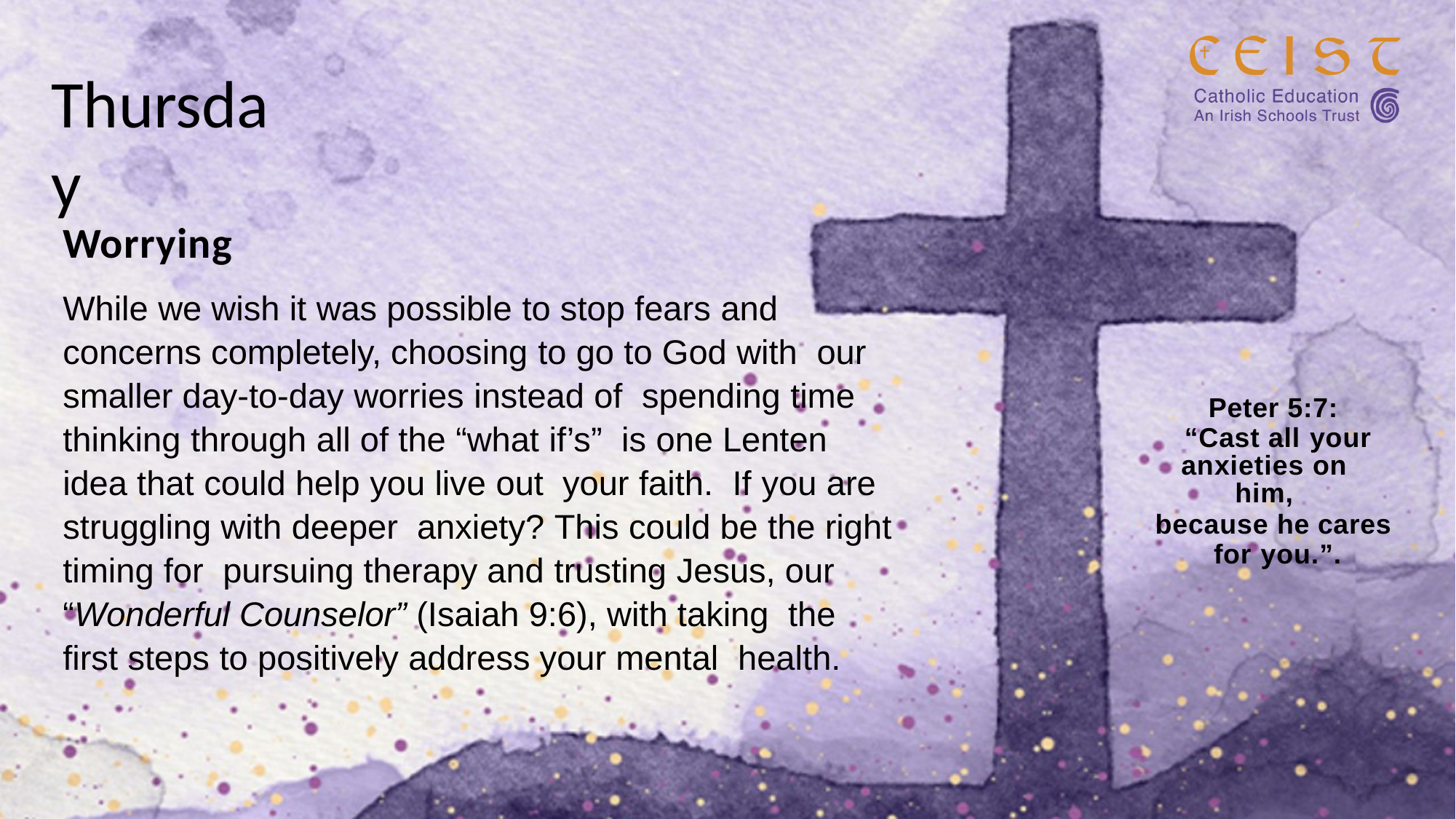

# Thursday
Worrying
While we wish it was possible to stop fears and  concerns completely, choosing to go to God with  our smaller day-to-day worries instead of  spending time thinking through all of the “what if’s”  is one Lenten idea that could help you live out  your faith.  If you are struggling with deeper  anxiety? This could be the right timing for  pursuing therapy and trusting Jesus, our  “Wonderful Counselor” (Isaiah 9:6), with taking  the first steps to positively address your mental  health.
Peter 5:7:  “Cast all your
anxieties on him,
because he cares  for you.”.